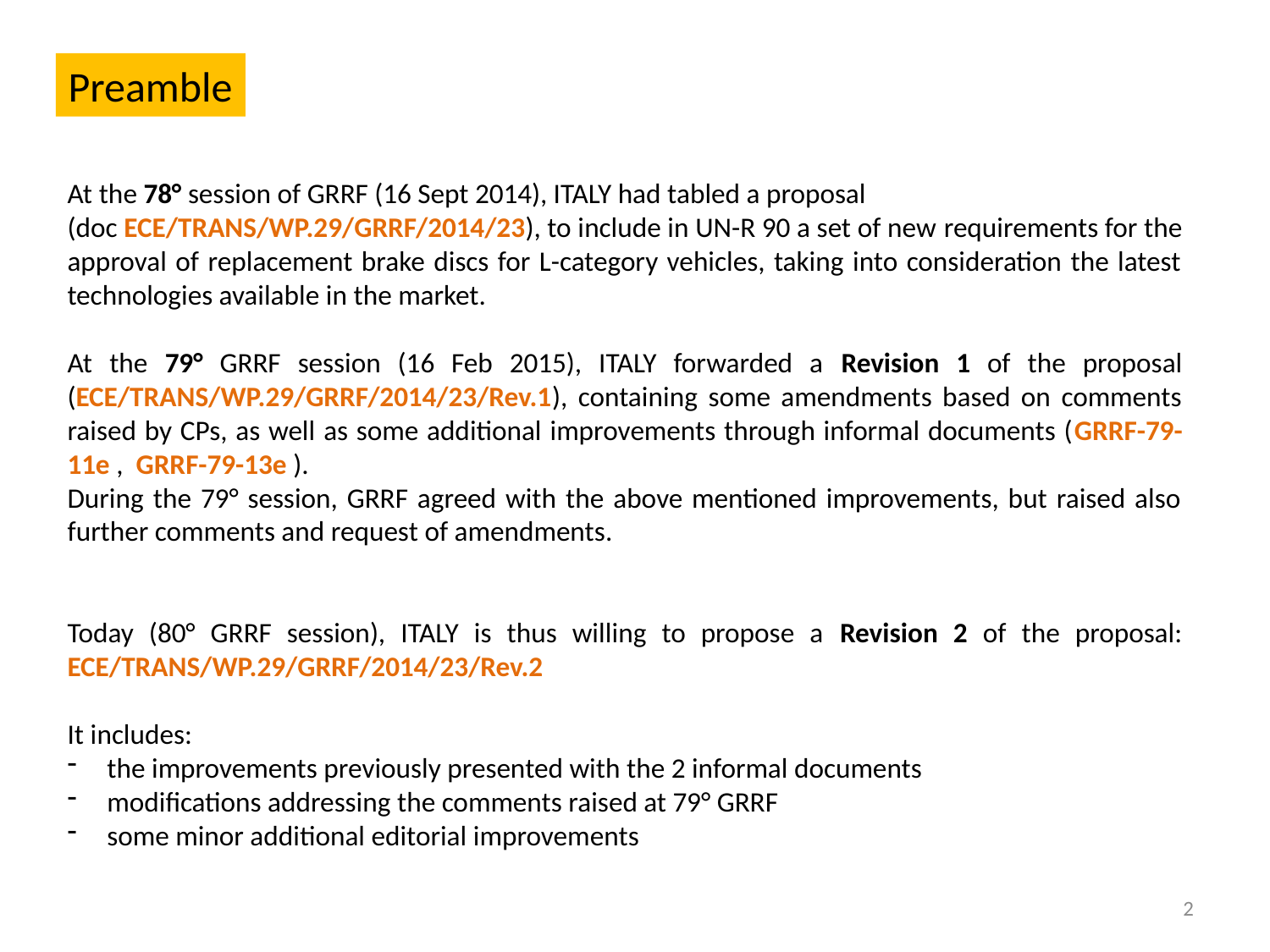

Preamble
At the 78° session of GRRF (16 Sept 2014), ITALY had tabled a proposal
(doc ECE/TRANS/WP.29/GRRF/2014/23), to include in UN-R 90 a set of new requirements for the approval of replacement brake discs for L-category vehicles, taking into consideration the latest technologies available in the market.

At the 79° GRRF session (16 Feb 2015), ITALY forwarded a Revision 1 of the proposal (ECE/TRANS/WP.29/GRRF/2014/23/Rev.1), containing some amendments based on comments raised by CPs, as well as some additional improvements through informal documents (GRRF-79-11e ,  GRRF-79-13e ).
During the 79° session, GRRF agreed with the above mentioned improvements, but raised also further comments and request of amendments.

Today (80° GRRF session), ITALY is thus willing to propose a Revision 2 of the proposal: ECE/TRANS/WP.29/GRRF/2014/23/Rev.2

It includes:
the improvements previously presented with the 2 informal documents
modifications addressing the comments raised at 79° GRRF
some minor additional editorial improvements

2